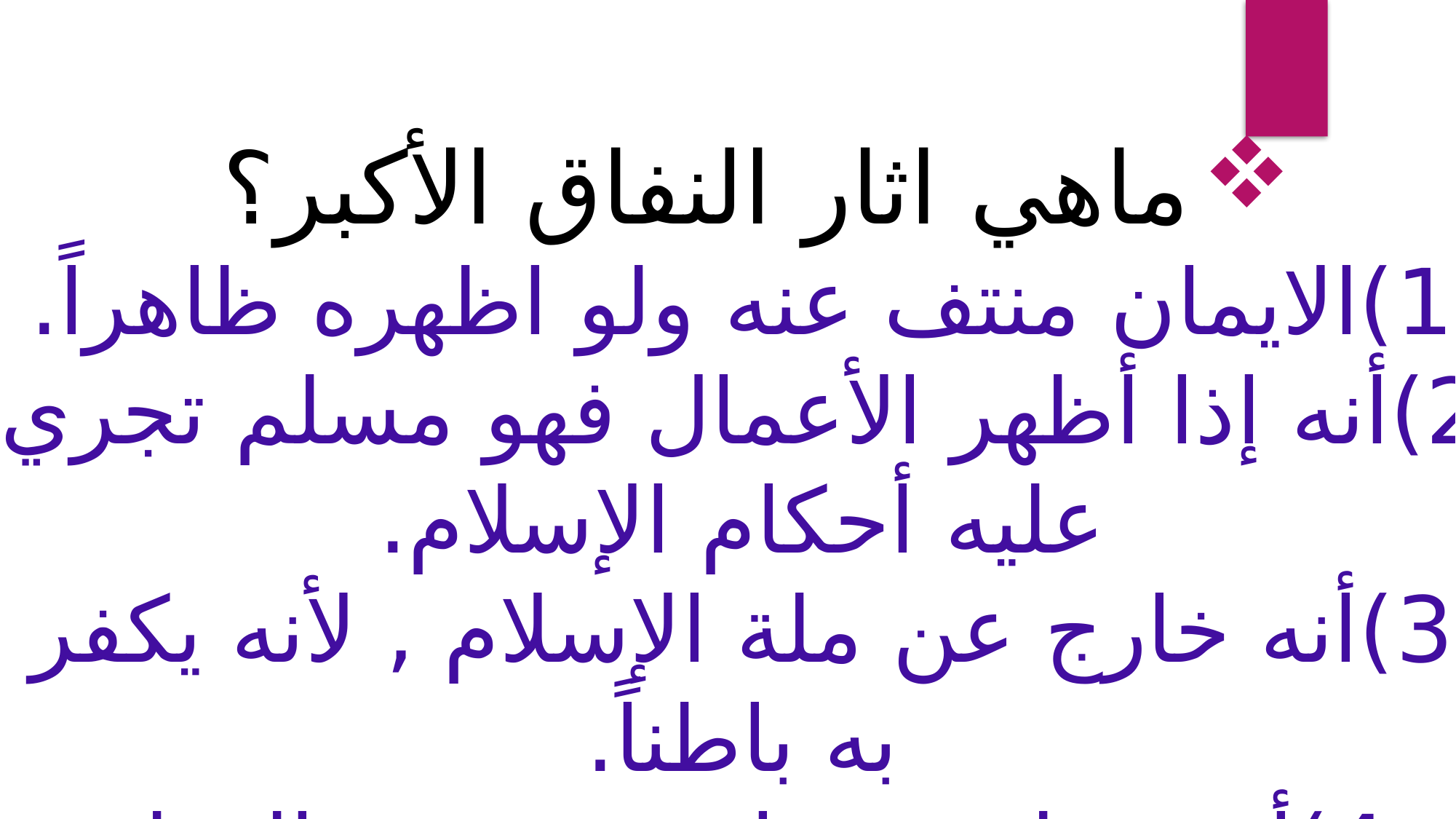

ماهي اثار النفاق الأكبر؟
1)الايمان منتف عنه ولو اظهره ظاهراً.
2)أنه إذا أظهر الأعمال فهو مسلم تجري عليه أحكام الإسلام.
3)أنه خارج عن ملة الإسلام , لأنه يكفر به باطناً.
4)أنه مخلد في نار جهنم في الدرك الأسفل.